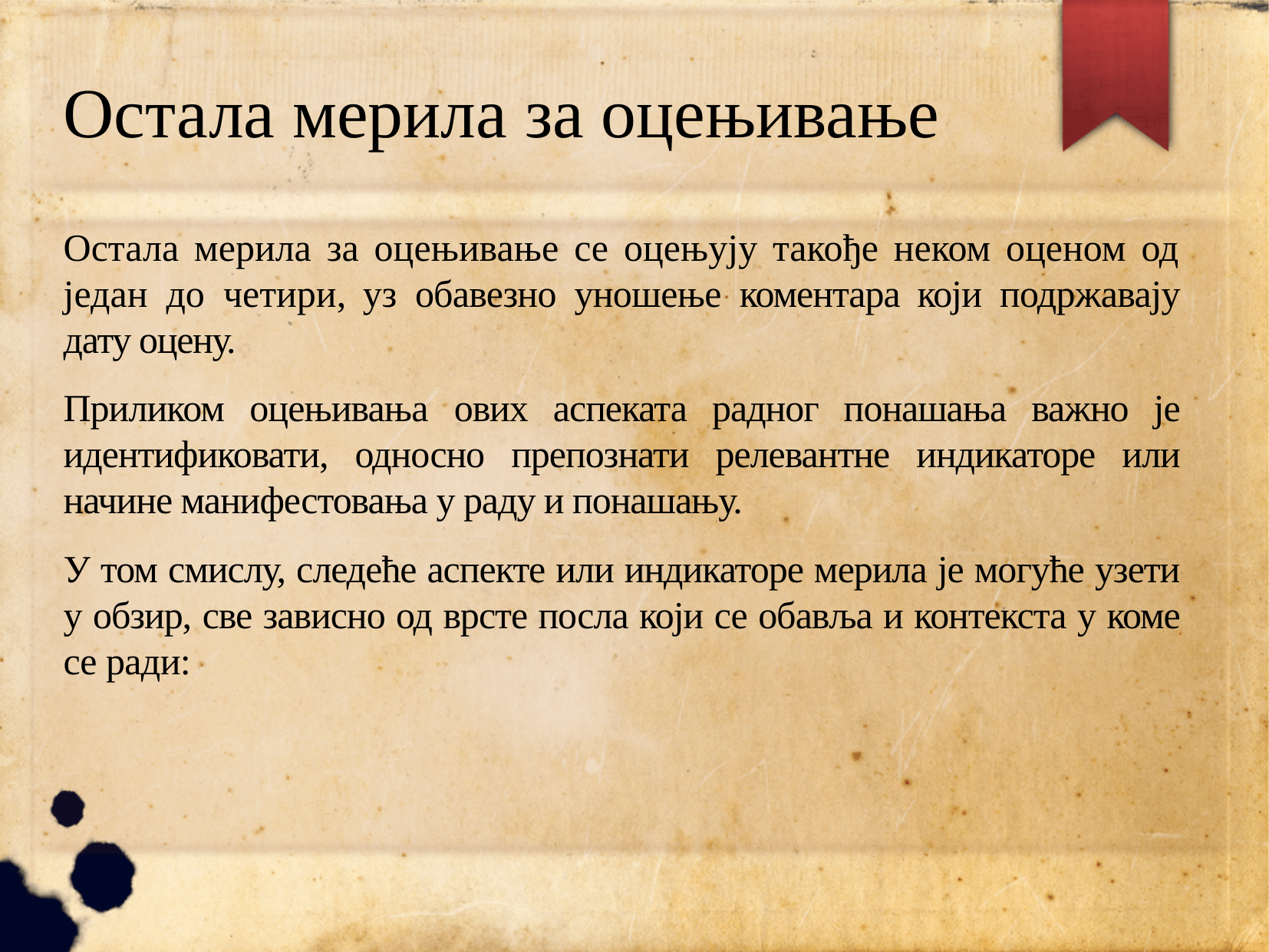

# Остала мерила за оцењивање
Остала мерила за оцењивање се оцењују такође неком оценом од један до четири, уз обавезно уношење коментара који подржавају дату оцену.
Приликом оцењивања ових аспеката радног понашања важно је идентификовати, односно препознати релевантне индикаторе или начине манифестовања у раду и понашању.
У том смислу, следеће аспекте или индикаторе мерила је могуће узети у обзир, све зависно од врсте посла који се обавља и контекста у коме се ради: